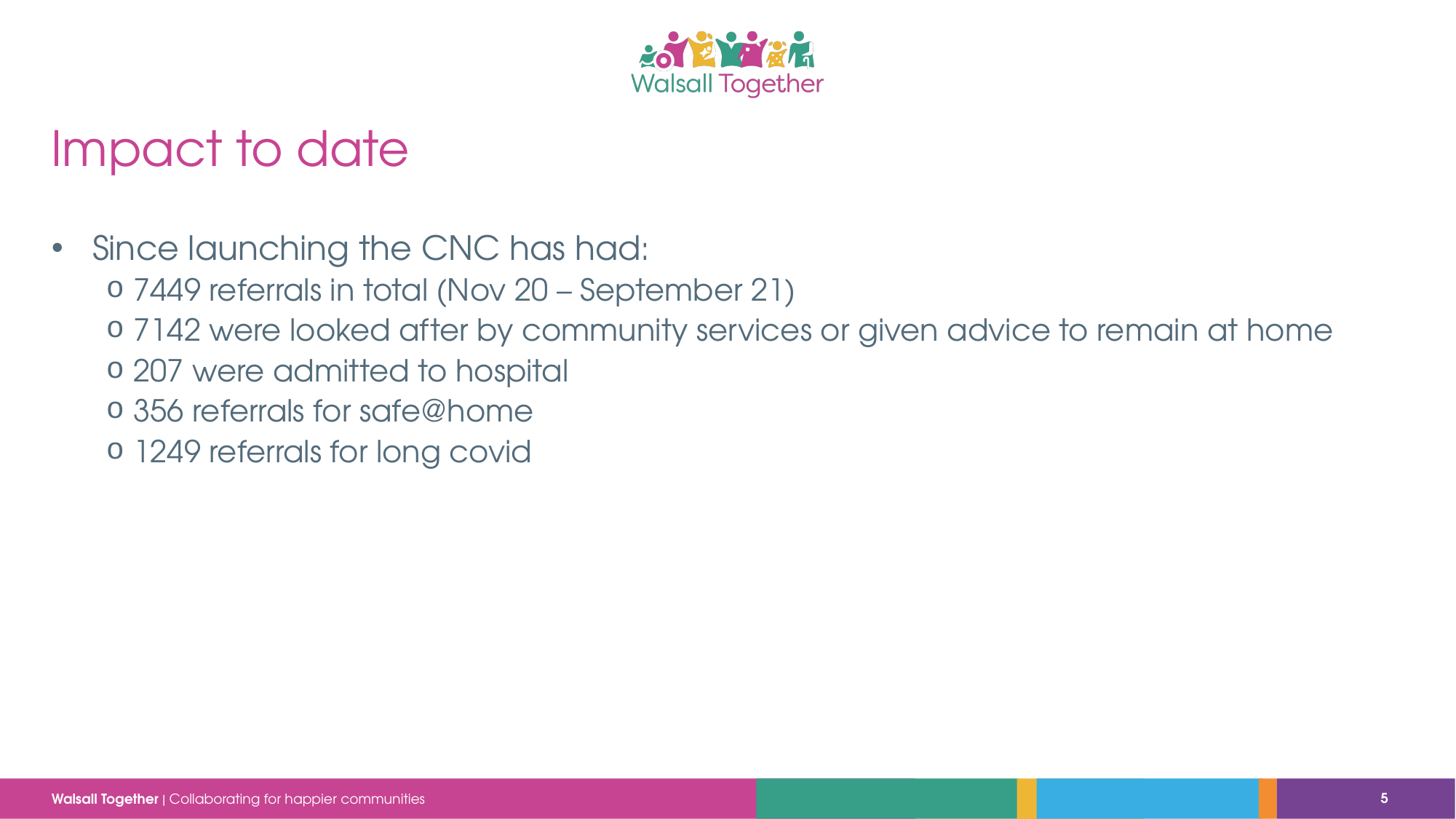

# Impact to date
Since launching the CNC has had:
7449 referrals in total (Nov 20 – September 21)
7142 were looked after by community services or given advice to remain at home
207 were admitted to hospital
356 referrals for safe@home
1249 referrals for long covid

5
Walsall Together | Collaborating for happier communities